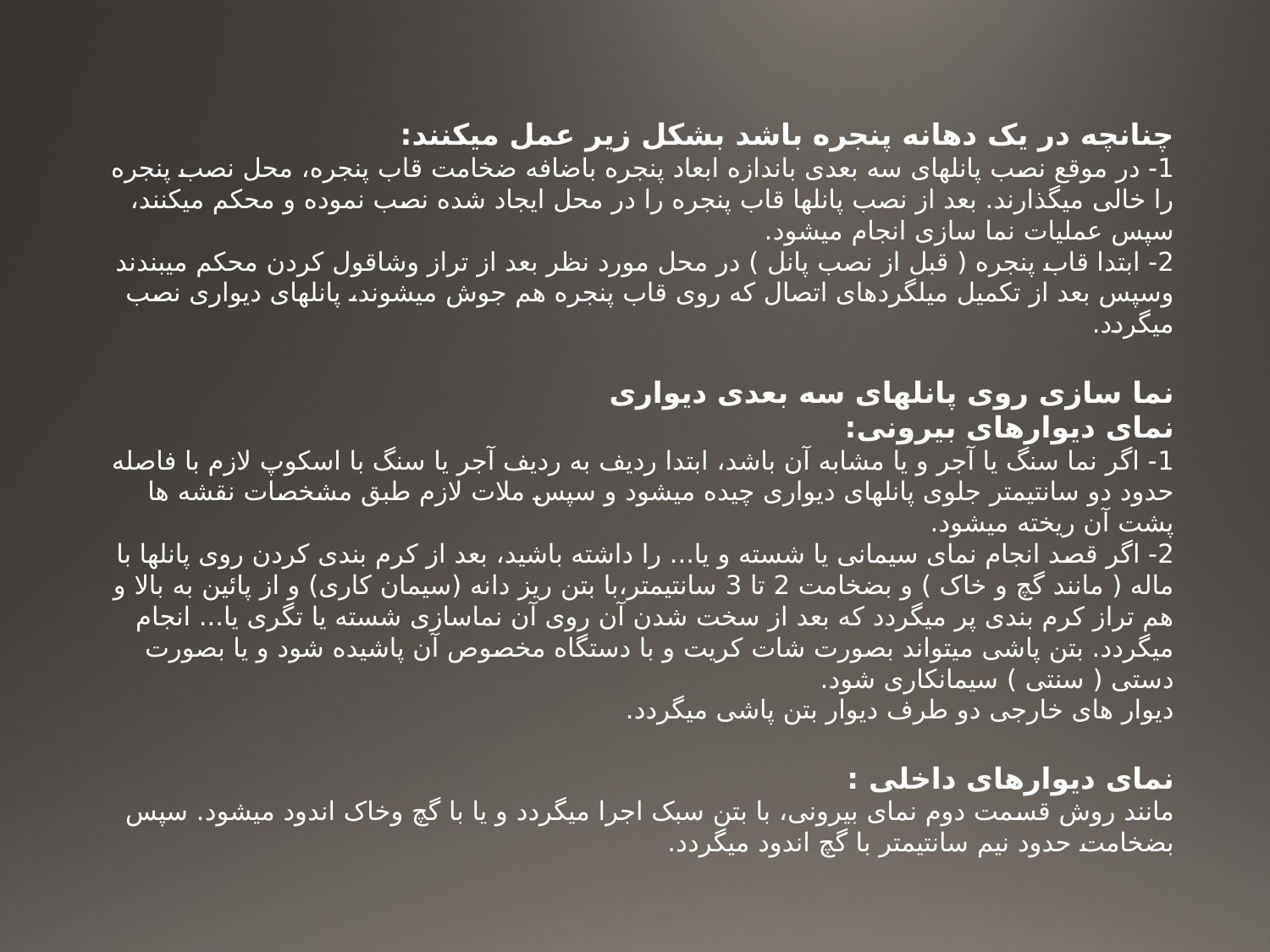

چنانچه در یک دهانه پنجره باشد بشکل زیر عمل میکنند:
1- در موقع نصب پانلهای سه بعدی باندازه ابعاد پنجره باضافه ضخامت قاب پنجره، محل نصب پنجره را خالی میگذارند. بعد از نصب پانلها قاب پنجره را در محل ایجاد شده نصب نموده و محکم میکنند، سپس عملیات نما سازی انجام میشود.
2- ابتدا قاب پنجره ( قبل از نصب پانل ) در محل مورد نظر بعد از تراز وشاقول کردن محکم میبندند وسپس بعد از تکمیل میلگردهای اتصال که روی قاب پنجره هم جوش میشوند، پانلهای دیواری نصب میگردد.
نما سازی روی پانلهای سه بعدی دیواری
نمای دیوارهای بیرونی:
1- اگر نما سنگ یا آجر و یا مشابه آن باشد، ابتدا ردیف به ردیف آجر یا سنگ با اسکوپ لازم با فاصله حدود دو سانتیمتر جلوی پانلهای دیواری چیده میشود و سپس ملات لازم طبق مشخصات نقشه ها پشت آن ریخته میشود.
2- اگر قصد انجام نمای سیمانی یا شسته و یا... را داشته باشید، بعد از کرم بندی کردن روی پانلها با ماله ( مانند گچ و خاک ) و بضخامت 2 تا 3 سانتیمتر،با بتن ریز دانه (سیمان کاری) و از پائین به بالا و هم تراز کرم بندی پر میگردد که بعد از سخت شدن آن روی آن نماسازی شسته یا تگری یا... انجام میگردد. بتن پاشی میتواند بصورت شات کریت و با دستگاه مخصوص آن پاشیده شود و یا بصورت دستی ( سنتی ) سیمانکاری شود.
دیوار های خارجی دو طرف دیوار بتن پاشی میگردد.
نمای دیوارهای داخلی :
مانند روش قسمت دوم نمای بیرونی، با بتن سبک اجرا میگردد و یا با گچ وخاک اندود میشود. سپس بضخامت حدود نیم سانتیمتر با گچ اندود میگردد.